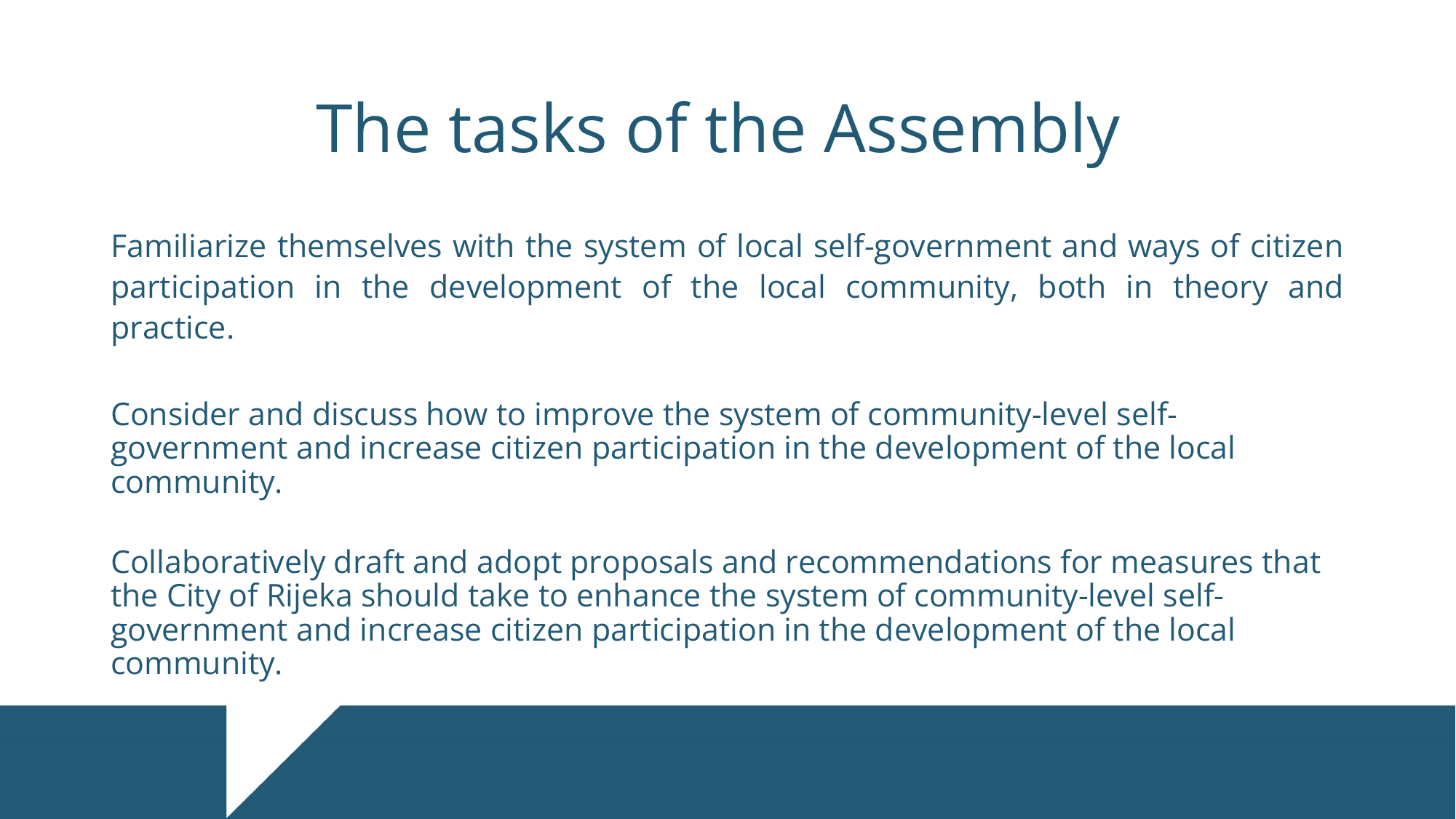

The tasks of the Assembly
Familiarize themselves with the system of local self-government and ways of citizen participation in the development of the local community, both in theory and practice.
Consider and discuss how to improve the system of community-level self-government and increase citizen participation in the development of the local community.
Collaboratively draft and adopt proposals and recommendations for measures that the City of Rijeka should take to enhance the system of community-level self-government and increase citizen participation in the development of the local community.